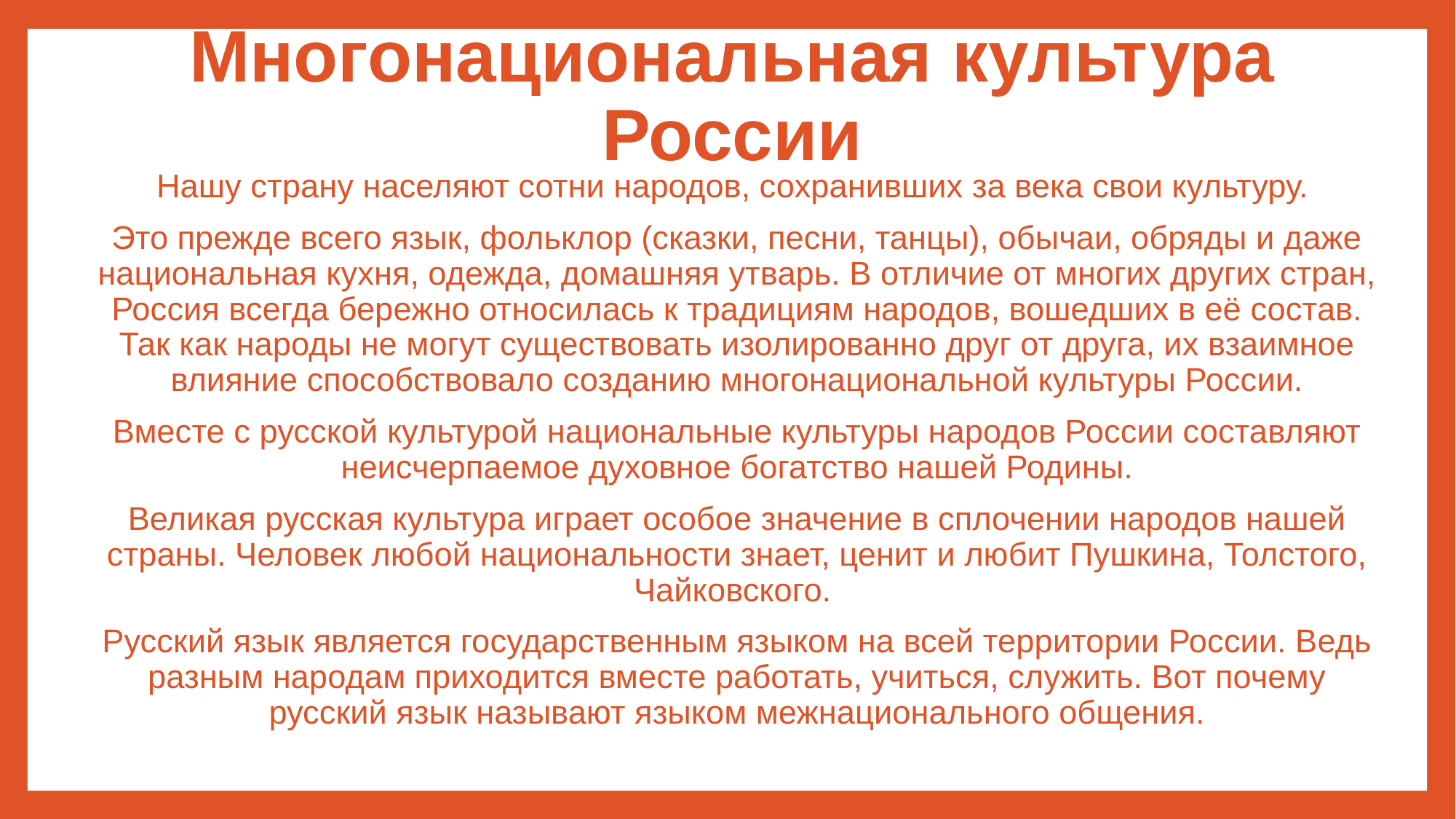

# Многонациональная культура России
Нашу страну населяют сотни народов, сохранивших за века свои культуру.
Это прежде всего язык, фольклор (сказки, песни, танцы), обычаи, обряды и даже национальная кухня, одежда, домашняя утварь. В отличие от многих других стран, Россия всегда бережно относилась к традициям народов, вошедших в её состав. Так как народы не могут существовать изолированно друг от друга, их взаимное влияние способствовало созданию многонациональной культуры России.
Вместе с русской культурой национальные культуры народов России составляют неисчерпаемое духовное богатство нашей Родины.
Великая русская культура играет особое значение в сплочении народов нашей страны. Человек любой национальности знает, ценит и любит Пушкина, Толстого, Чайковского.
Русский язык является государственным языком на всей территории России. Ведь разным народам приходится вместе работать, учиться, служить. Вот почему русский язык называют языком межнационального общения.